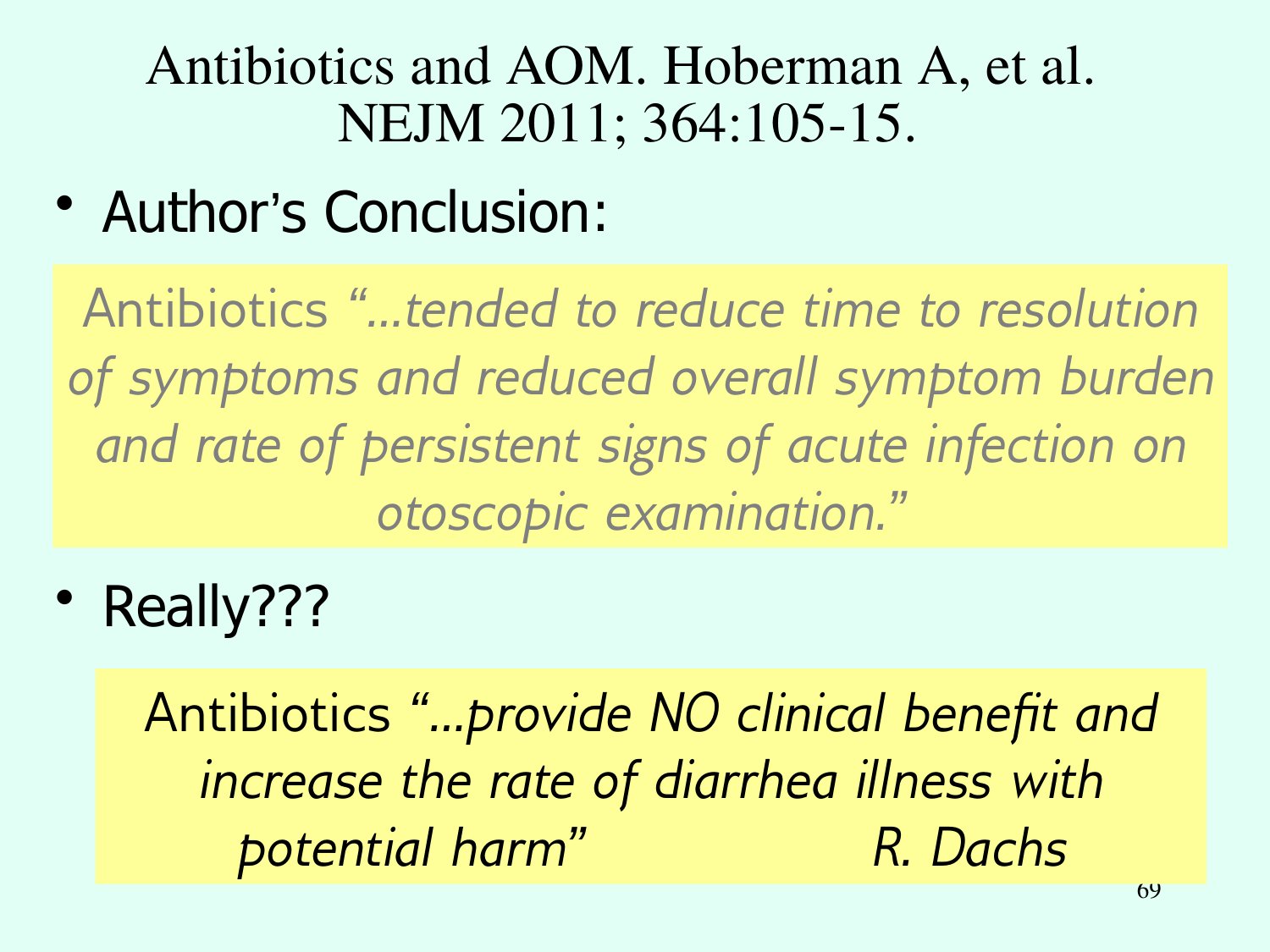

Antibiotics and AOM. Hoberman A, et al.
NEJM 2011; 364:105-15.
Author’s Conclusion:

Really???

Antibiotics “…tended to reduce time to resolution of symptoms and reduced overall symptom burden and rate of persistent signs of acute infection on otoscopic examination.”
Antibiotics “…provide NO clinical benefit and increase the rate of diarrhea illness with potential harm”  		R. Dachs

69